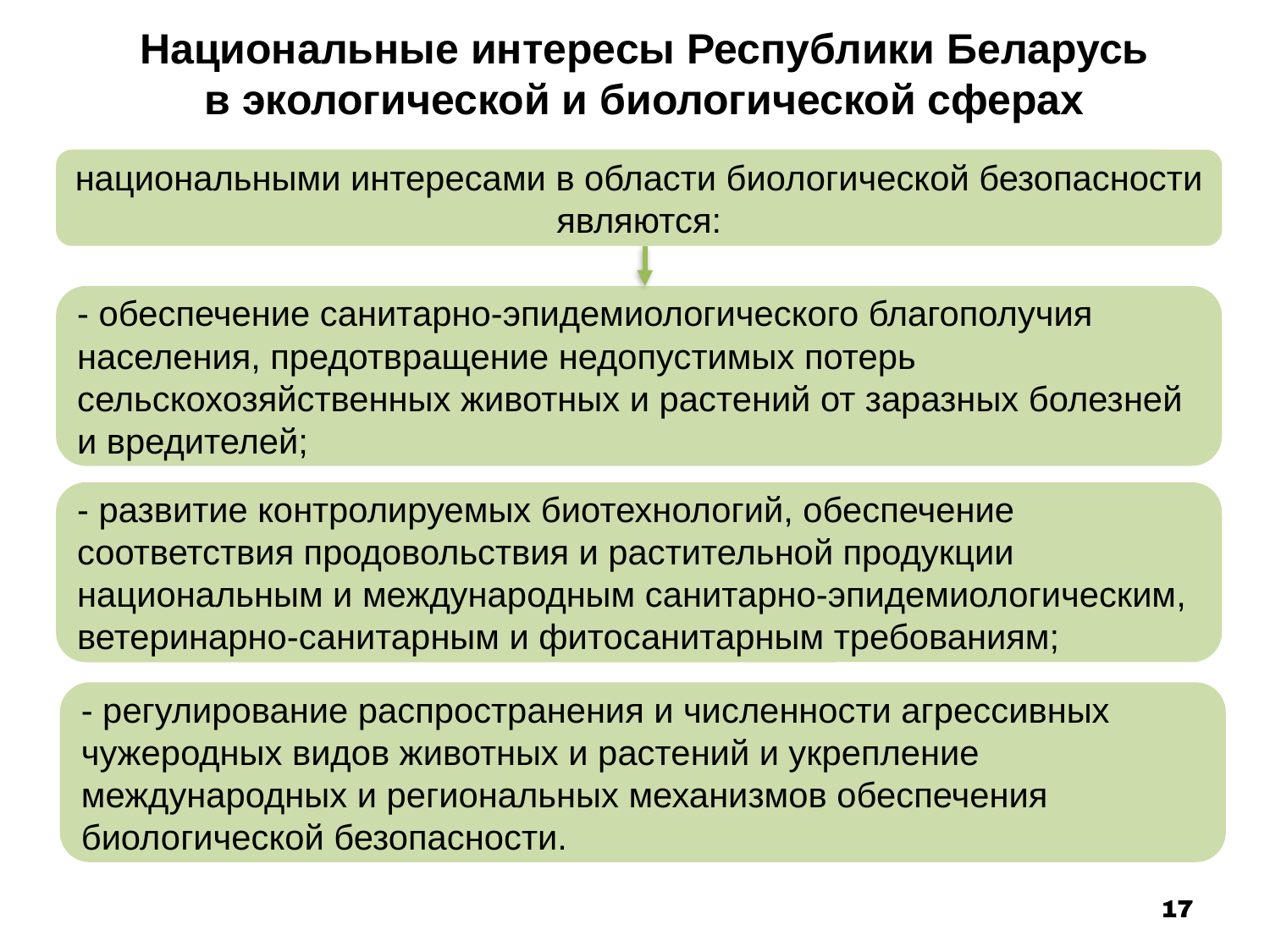

Национальные интересы Республики Беларусь
в экологической и биологической сферах
национальными интересами в области биологической безопасности являются:
- обеспечение санитарно-эпидемиологического благополучия населения, предотвращение недопустимых потерь сельскохозяйственных животных и растений от заразных болезней и вредителей;
- развитие контролируемых биотехнологий, обеспечение соответствия продовольствия и растительной продукции национальным и международным санитарно-эпидемиологическим, ветеринарно-санитарным и фитосанитарным требованиям;
- регулирование распространения и численности агрессивных чужеродных видов животных и растений и укрепление международных и региональных механизмов обеспечения биологической безопасности.
17